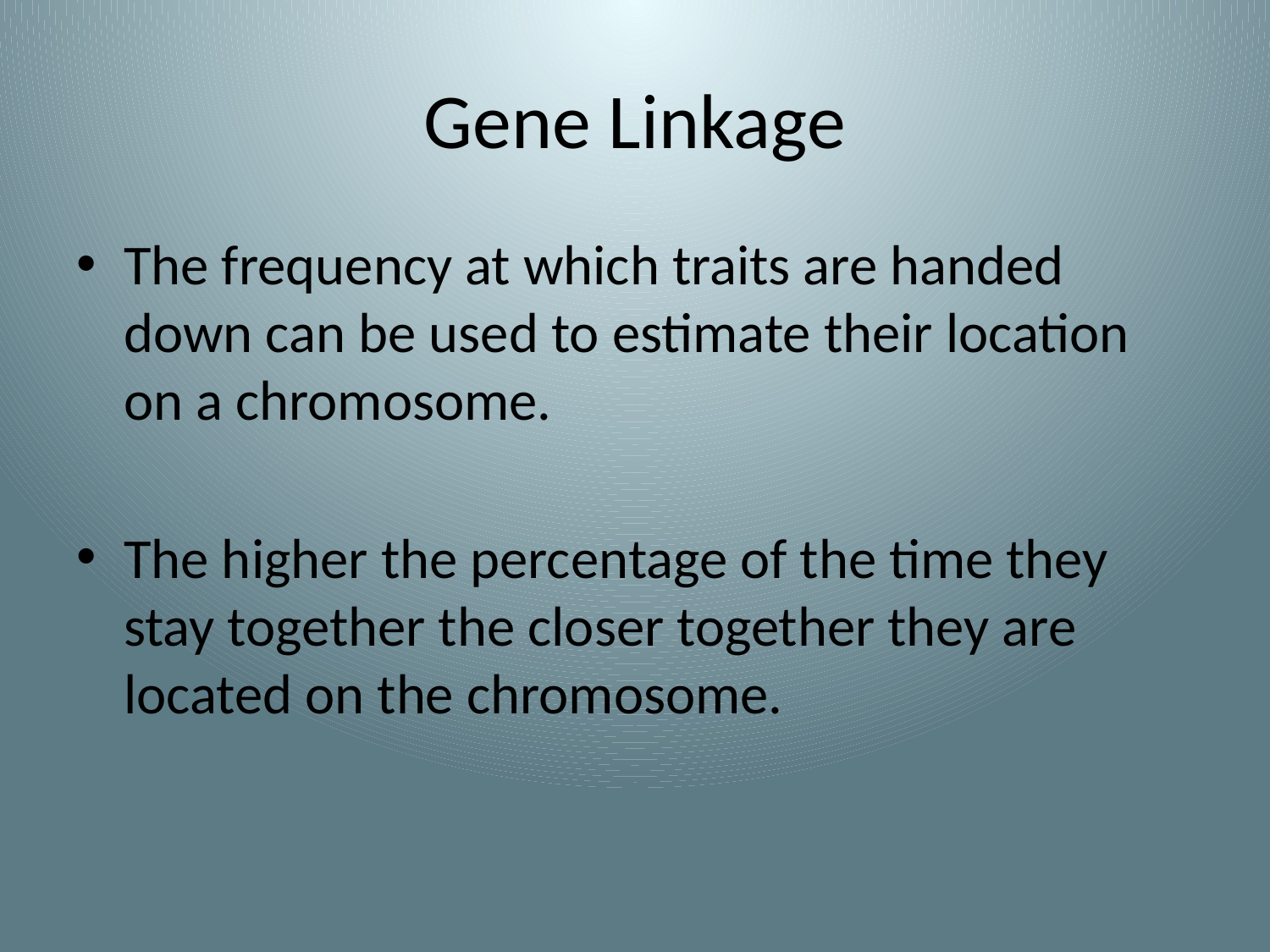

# Gene Linkage
The frequency at which traits are handed down can be used to estimate their location on a chromosome.

The higher the percentage of the time they stay together the closer together they are located on the chromosome.